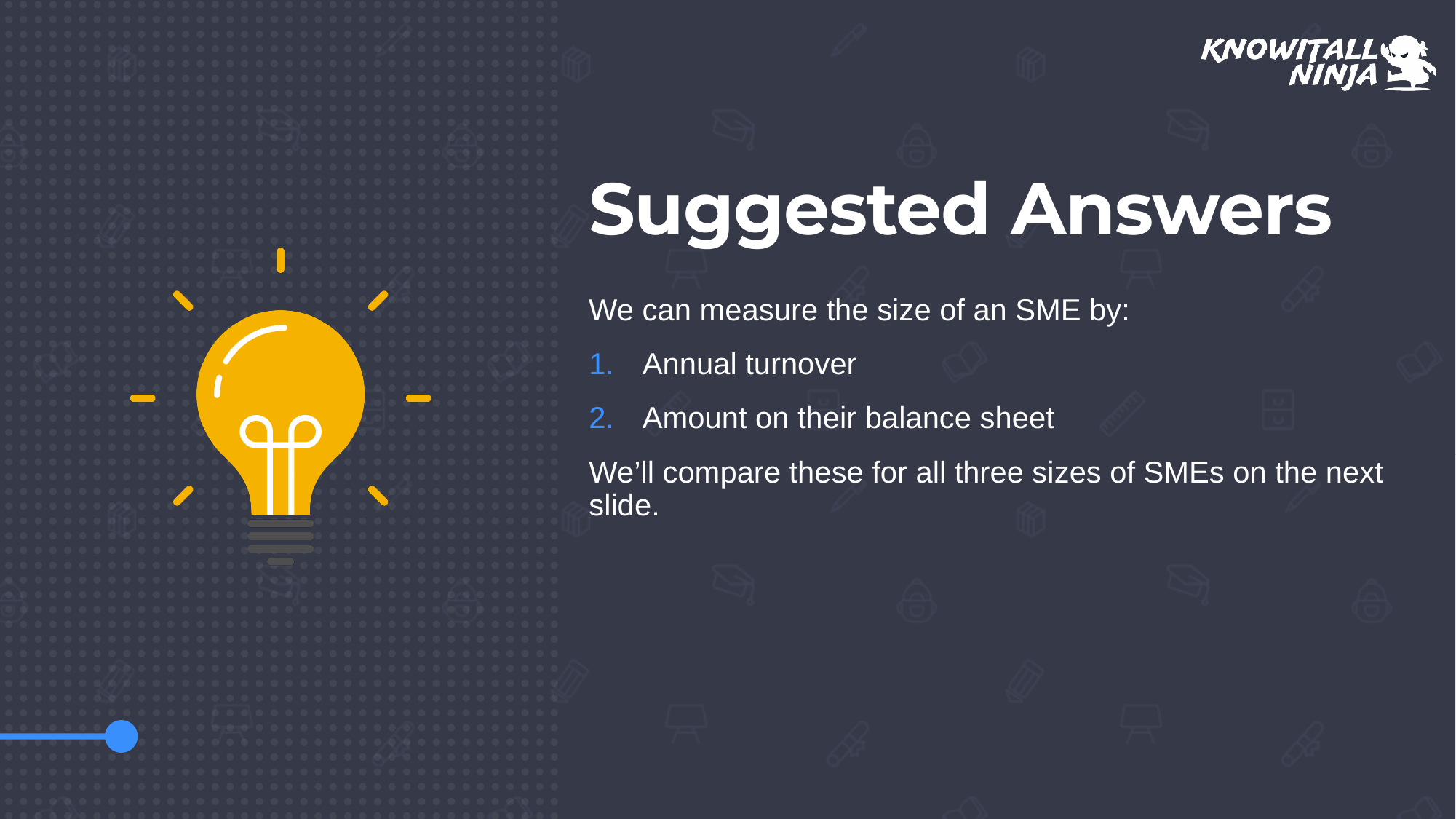

# Suggested Answers
We can measure the size of an SME by:
Annual turnover
Amount on their balance sheet
We’ll compare these for all three sizes of SMEs on the next slide.